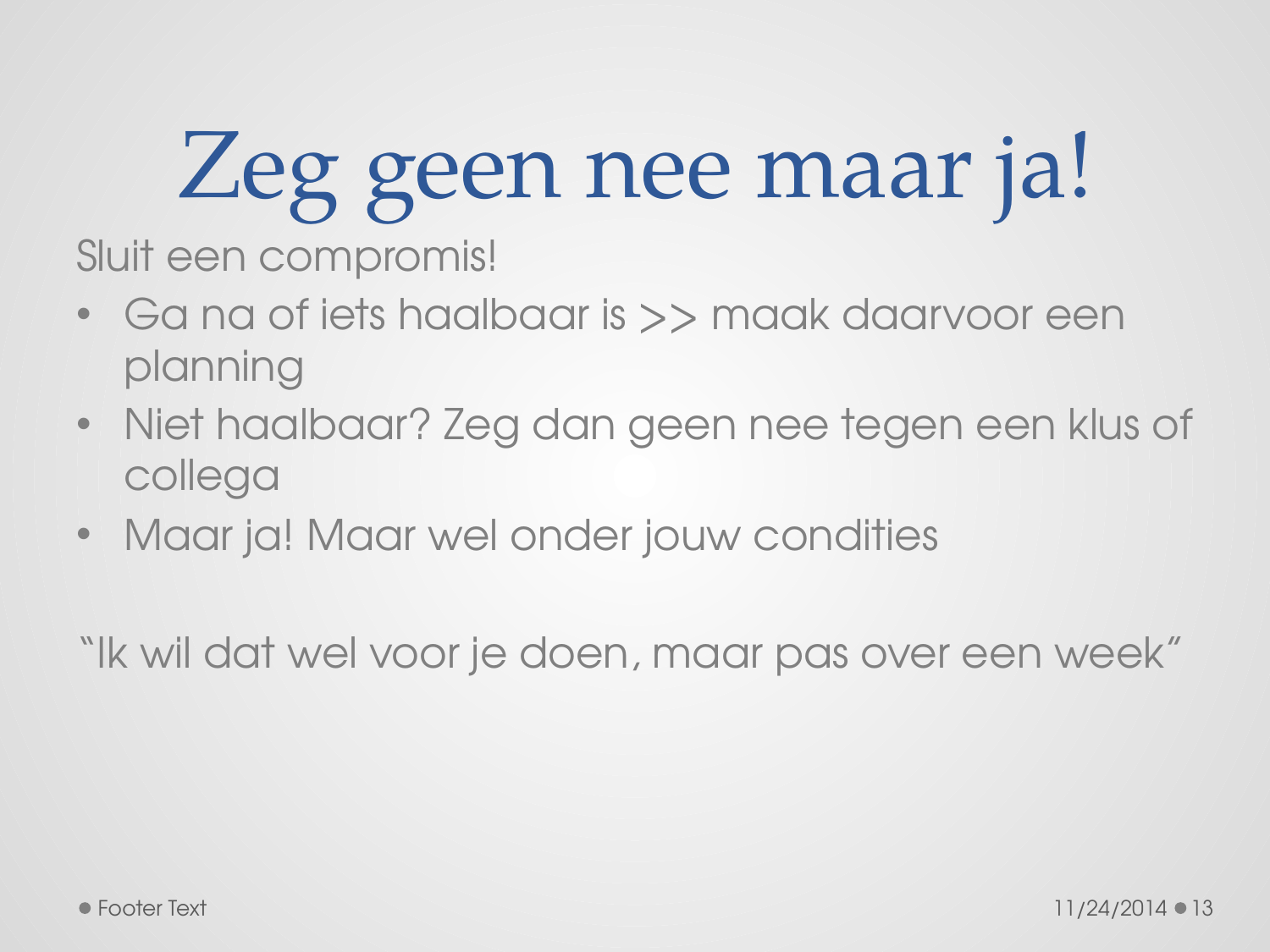

# Zeg geen nee maar ja!
Sluit een compromis!
Ga na of iets haalbaar is >> maak daarvoor een planning
Niet haalbaar? Zeg dan geen nee tegen een klus of collega
Maar ja! Maar wel onder jouw condities

“Ik wil dat wel voor je doen, maar pas over een week”

Footer Text
11/24/2014
13